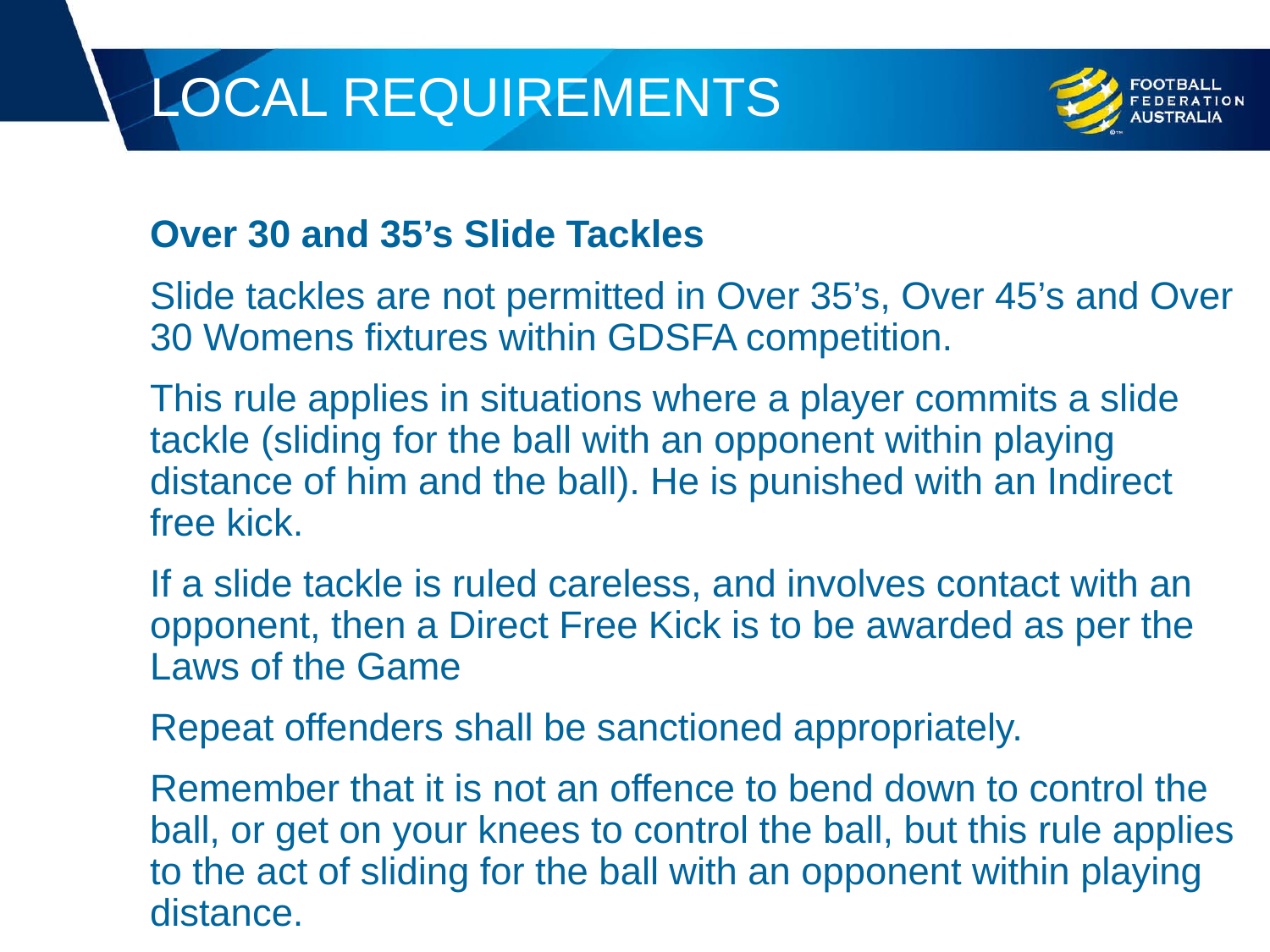

# LOCAL REQUIREMENTS
Over 30 and 35’s Slide Tackles
Slide tackles are not permitted in Over 35’s, Over 45’s and Over 30 Womens fixtures within GDSFA competition.
This rule applies in situations where a player commits a slide tackle (sliding for the ball with an opponent within playing distance of him and the ball). He is punished with an Indirect free kick.
If a slide tackle is ruled careless, and involves contact with an opponent, then a Direct Free Kick is to be awarded as per the Laws of the Game
Repeat offenders shall be sanctioned appropriately.
Remember that it is not an offence to bend down to control the ball, or get on your knees to control the ball, but this rule applies to the act of sliding for the ball with an opponent within playing distance.